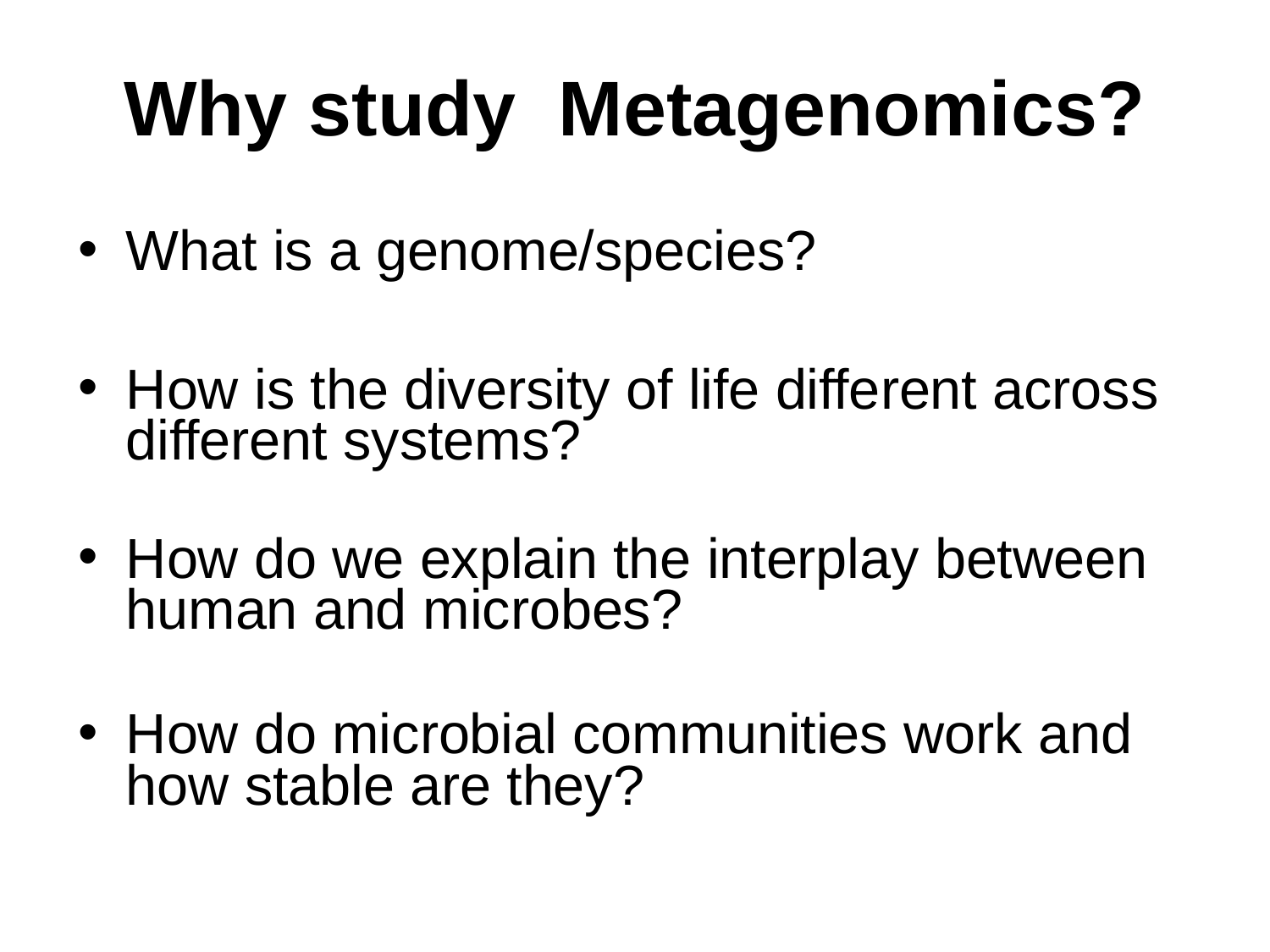

# Why study  Metagenomics?
What is a genome/species?

How is the diversity of life different across different systems?

How do we explain the interplay between human and microbes?

How do microbial communities work and how stable are they?